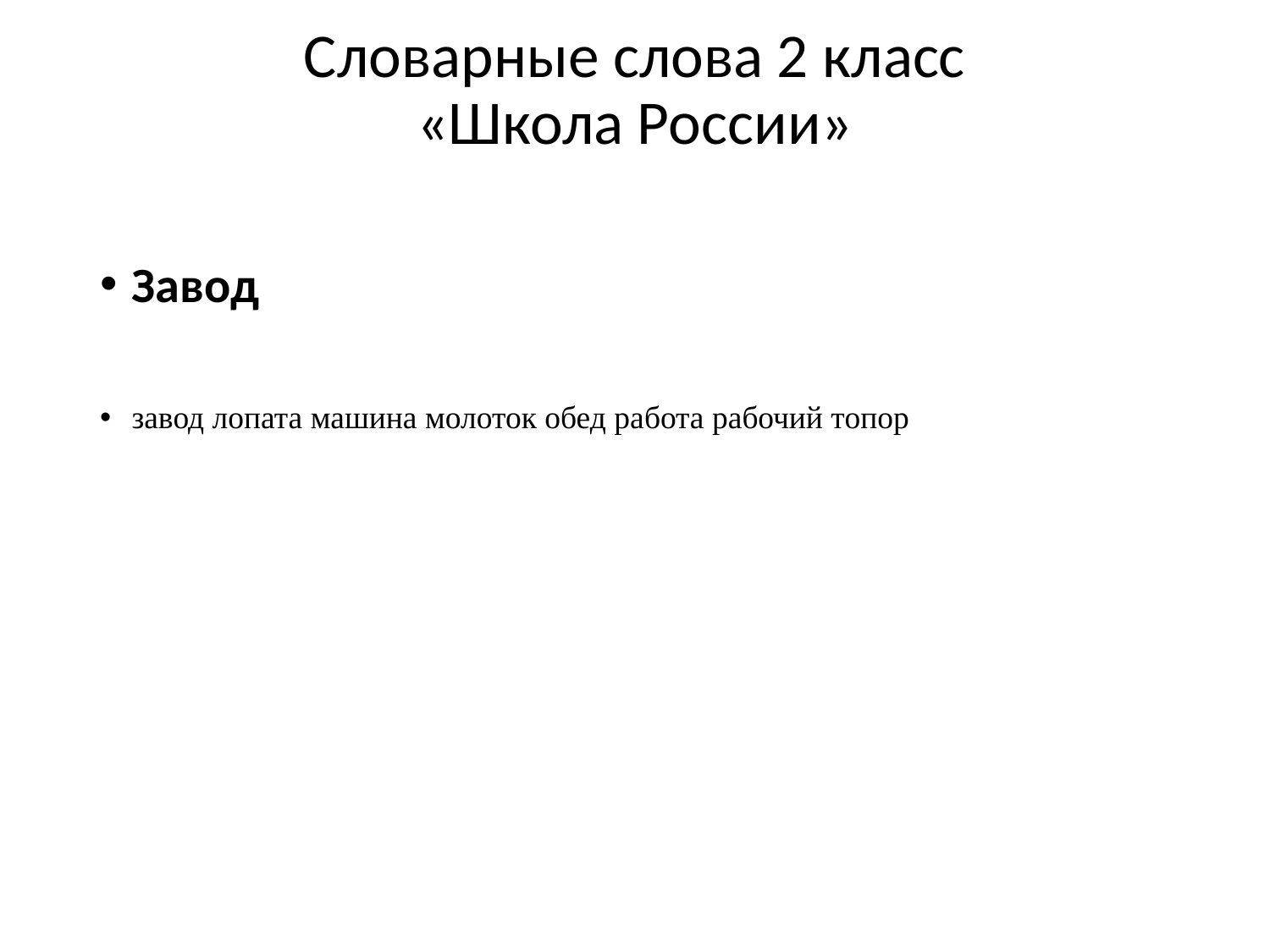

# Словарные слова 2 класс «Школа России»
Завод

завод лопата машина молоток обед работа рабочий топор